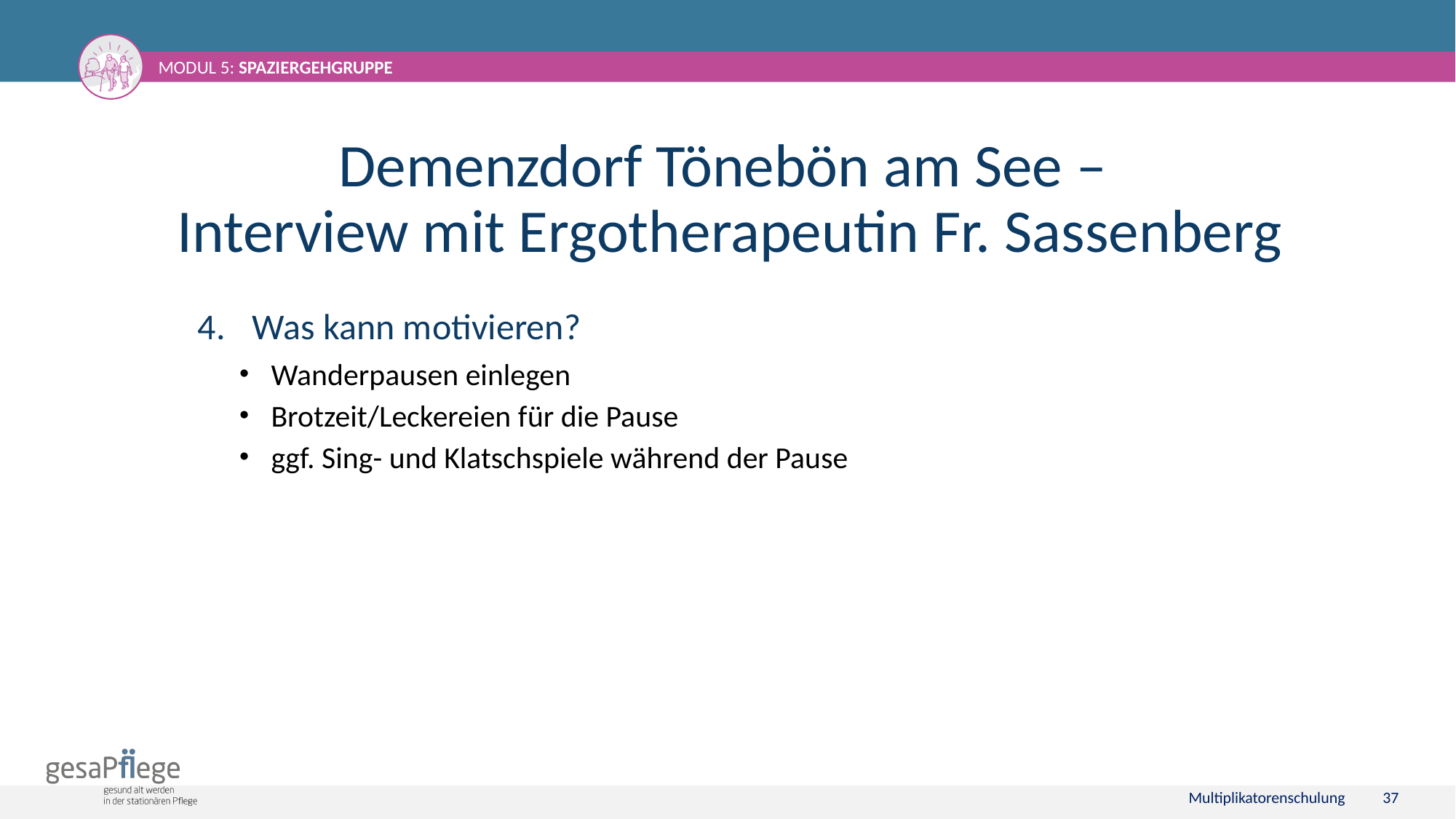

# Demenzdorf Tönebön am See – Interview mit Ergotherapeutin Fr. Sassenberg
Was kann motivieren?
Wanderpausen einlegen
Brotzeit/Leckereien für die Pause
ggf. Sing- und Klatschspiele während der Pause
Multiplikatorenschulung
37